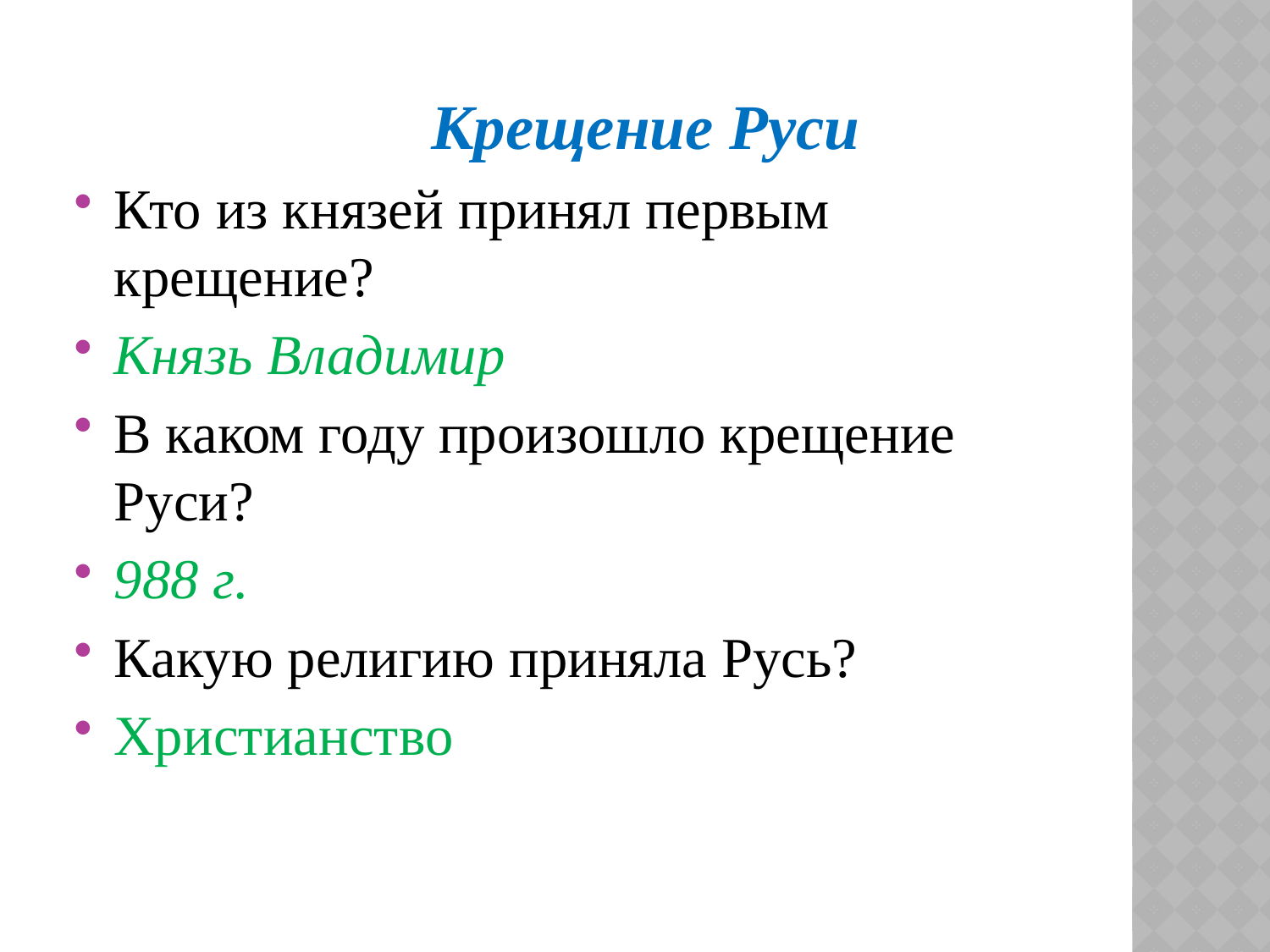

Крещение Руси
Кто из князей принял первым крещение?
Князь Владимир
В каком году произошло крещение Руси?
988 г.
Какую религию приняла Русь?
Христианство